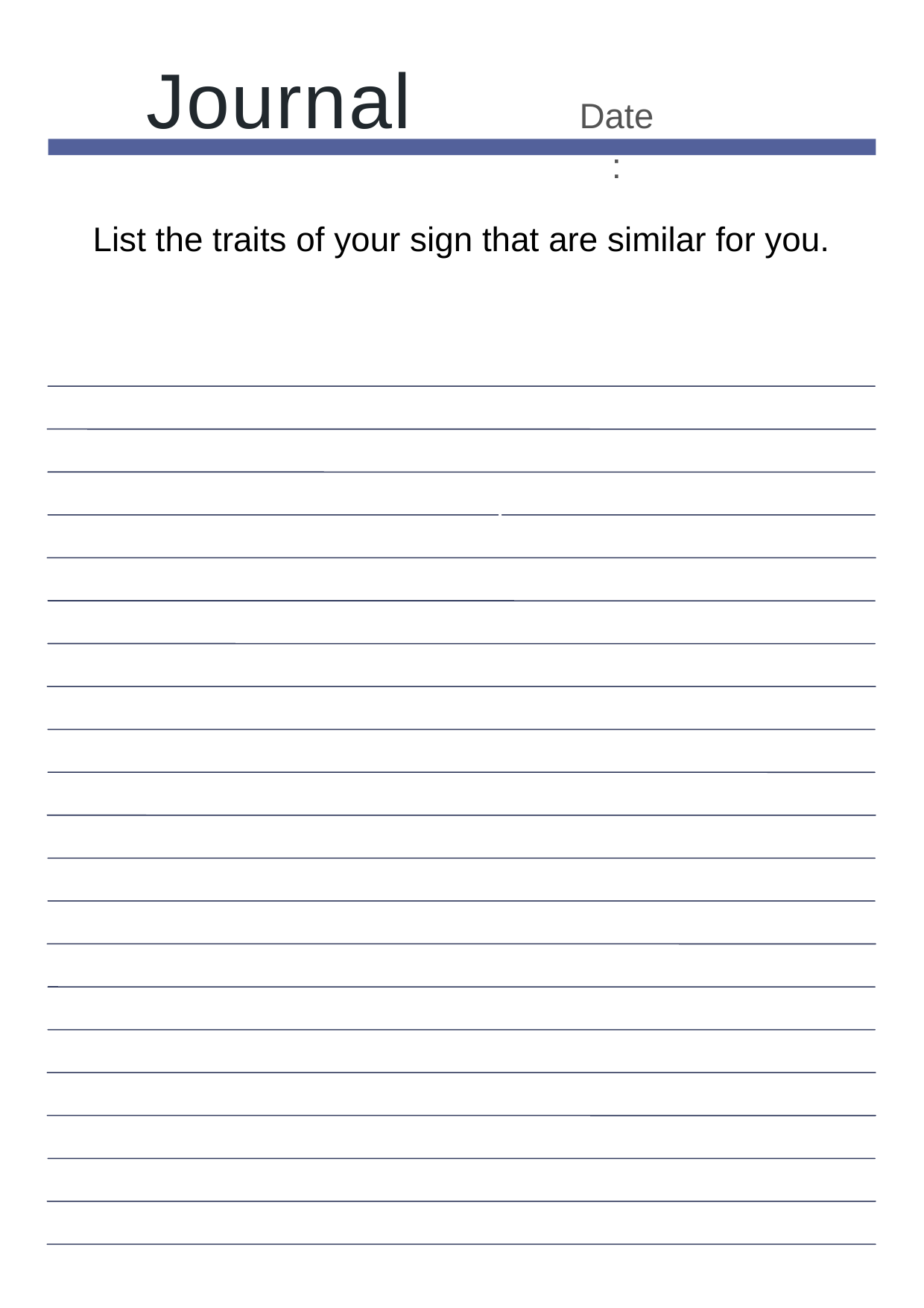

Journal
Date:

List the traits of your sign that are similar for you.

Journal Prompt Here